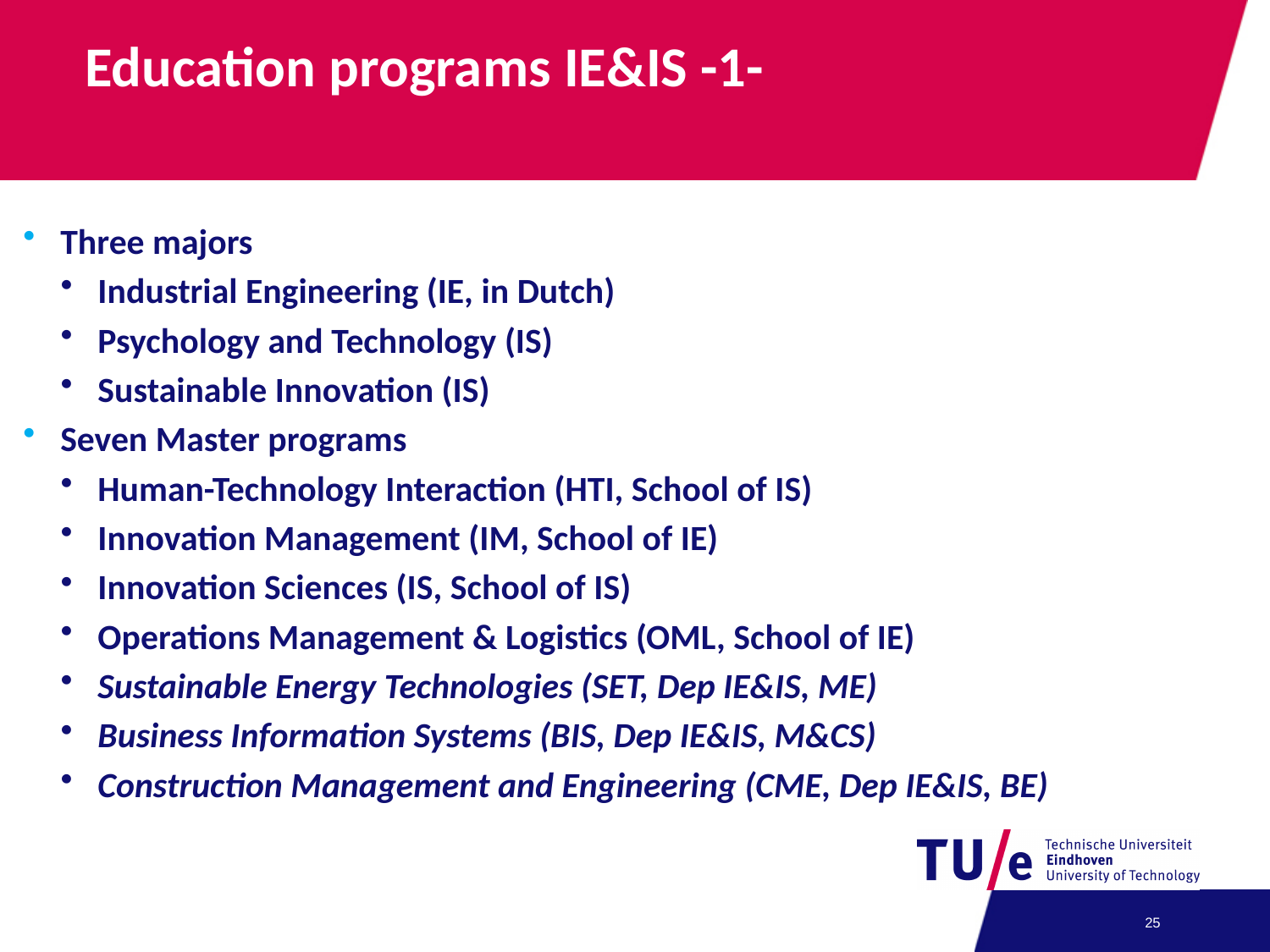

# Education programs IE&IS -1-
Three majors
Industrial Engineering (IE, in Dutch)
Psychology and Technology (IS)
Sustainable Innovation (IS)
Seven Master programs
Human-Technology Interaction (HTI, School of IS)
Innovation Management (IM, School of IE)
Innovation Sciences (IS, School of IS)
Operations Management & Logistics (OML, School of IE)
Sustainable Energy Technologies (SET, Dep IE&IS, ME)
Business Information Systems (BIS, Dep IE&IS, M&CS)
Construction Management and Engineering (CME, Dep IE&IS, BE)

25